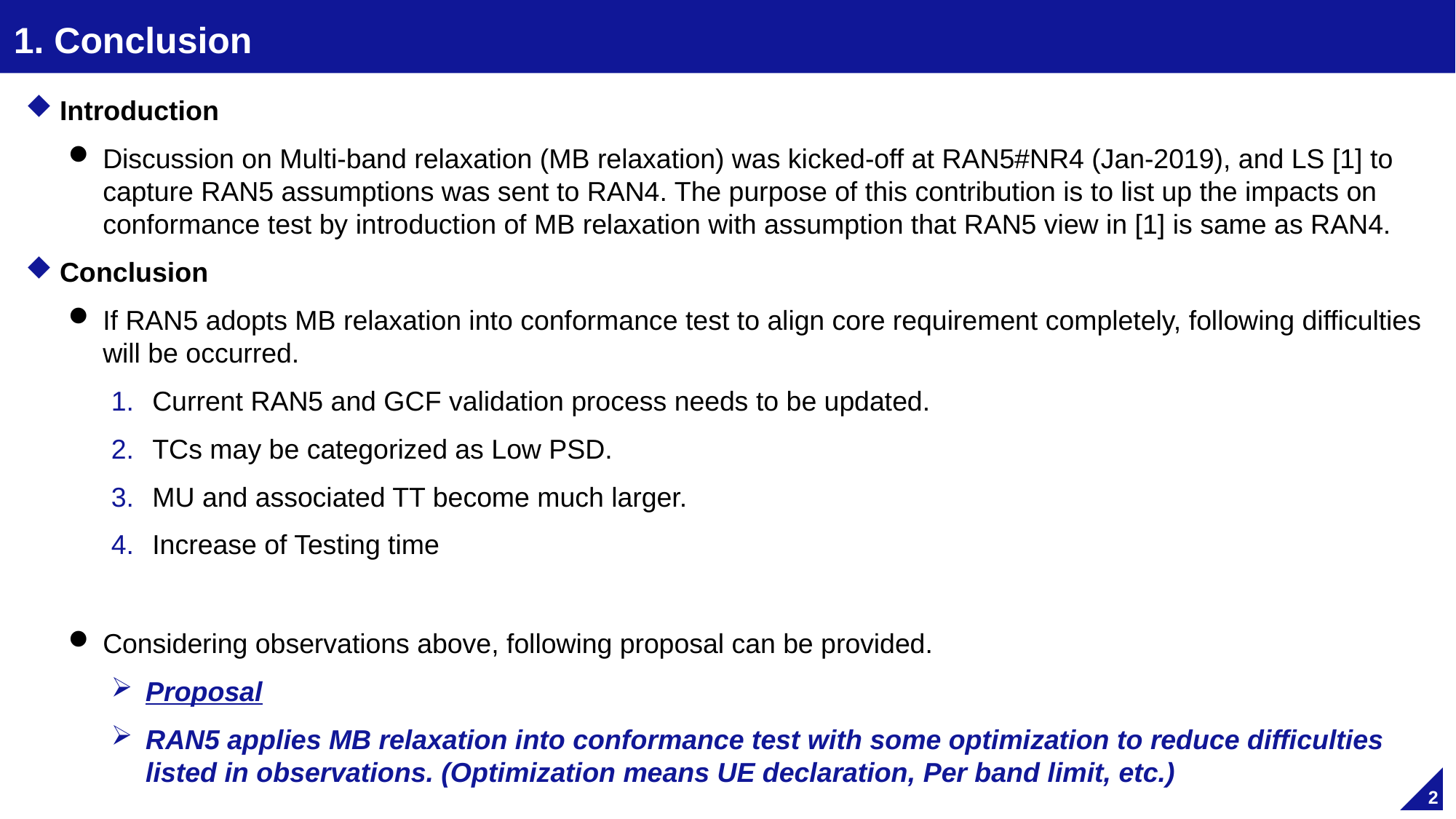

# 1. Conclusion
Introduction
Discussion on Multi-band relaxation (MB relaxation) was kicked-off at RAN5#NR4 (Jan-2019), and LS [1] to capture RAN5 assumptions was sent to RAN4. The purpose of this contribution is to list up the impacts on conformance test by introduction of MB relaxation with assumption that RAN5 view in [1] is same as RAN4.
Conclusion
If RAN5 adopts MB relaxation into conformance test to align core requirement completely, following difficulties will be occurred.
Current RAN5 and GCF validation process needs to be updated.
TCs may be categorized as Low PSD.
MU and associated TT become much larger.
Increase of Testing time

Considering observations above, following proposal can be provided.
Proposal
RAN5 applies MB relaxation into conformance test with some optimization to reduce difficulties listed in observations. (Optimization means UE declaration, Per band limit, etc.)

2